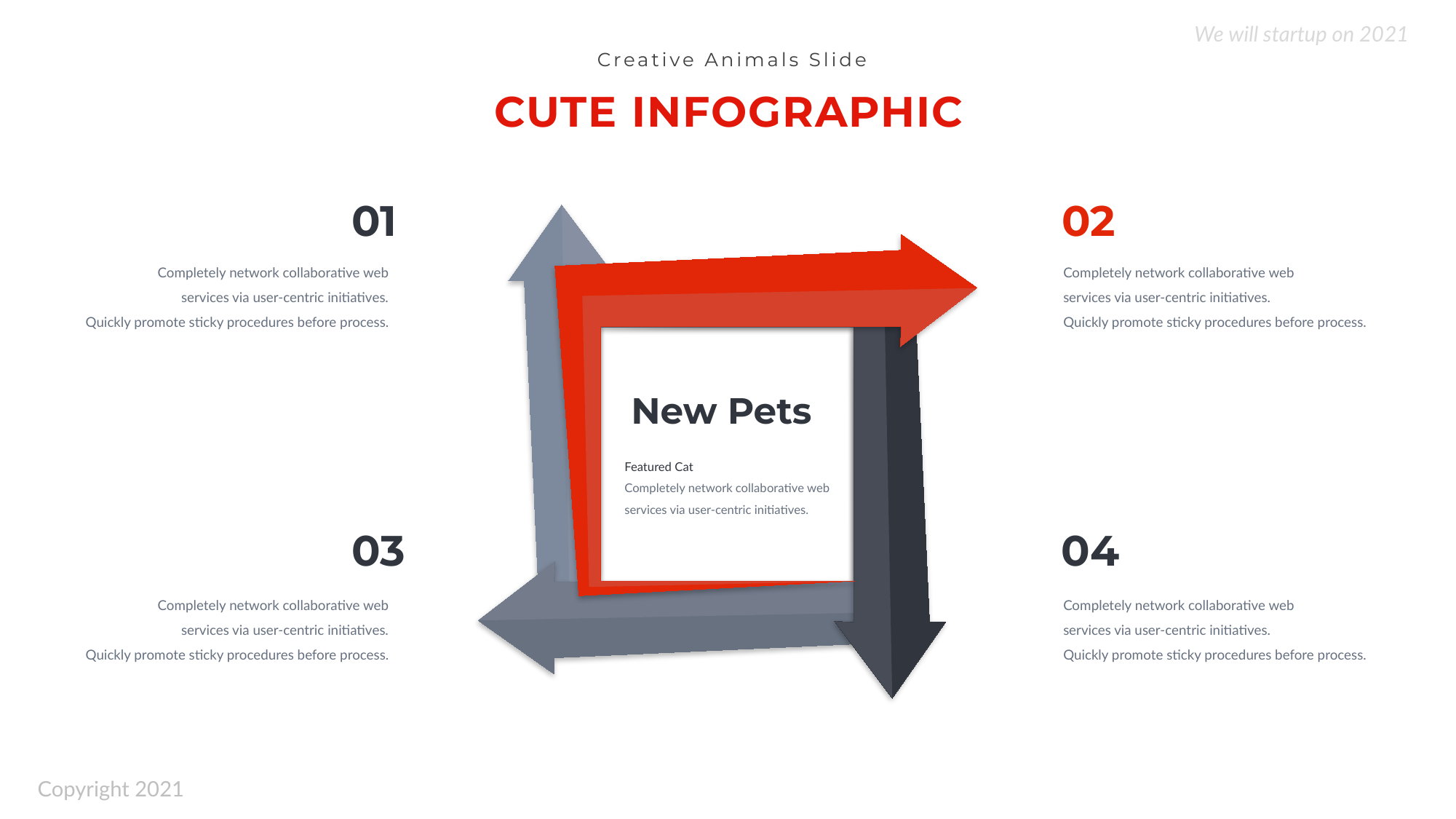

We will startup on 2021
Creative Animals Slide
CUTE INFOGRAPHIC
01
02

Completely network collaborative web
services via user-centric initiatives.
Quickly promote sticky procedures before process.
Completely network collaborative web
services via user-centric initiatives.
Quickly promote sticky procedures before process.

New Pets
Featured Cat
Completely network collaborative web
services via user-centric initiatives.
03
04
Completely network collaborative web
services via user-centric initiatives.
Quickly promote sticky procedures before process.
Completely network collaborative web
services via user-centric initiatives.
Quickly promote sticky procedures before process.
Copyright 2021